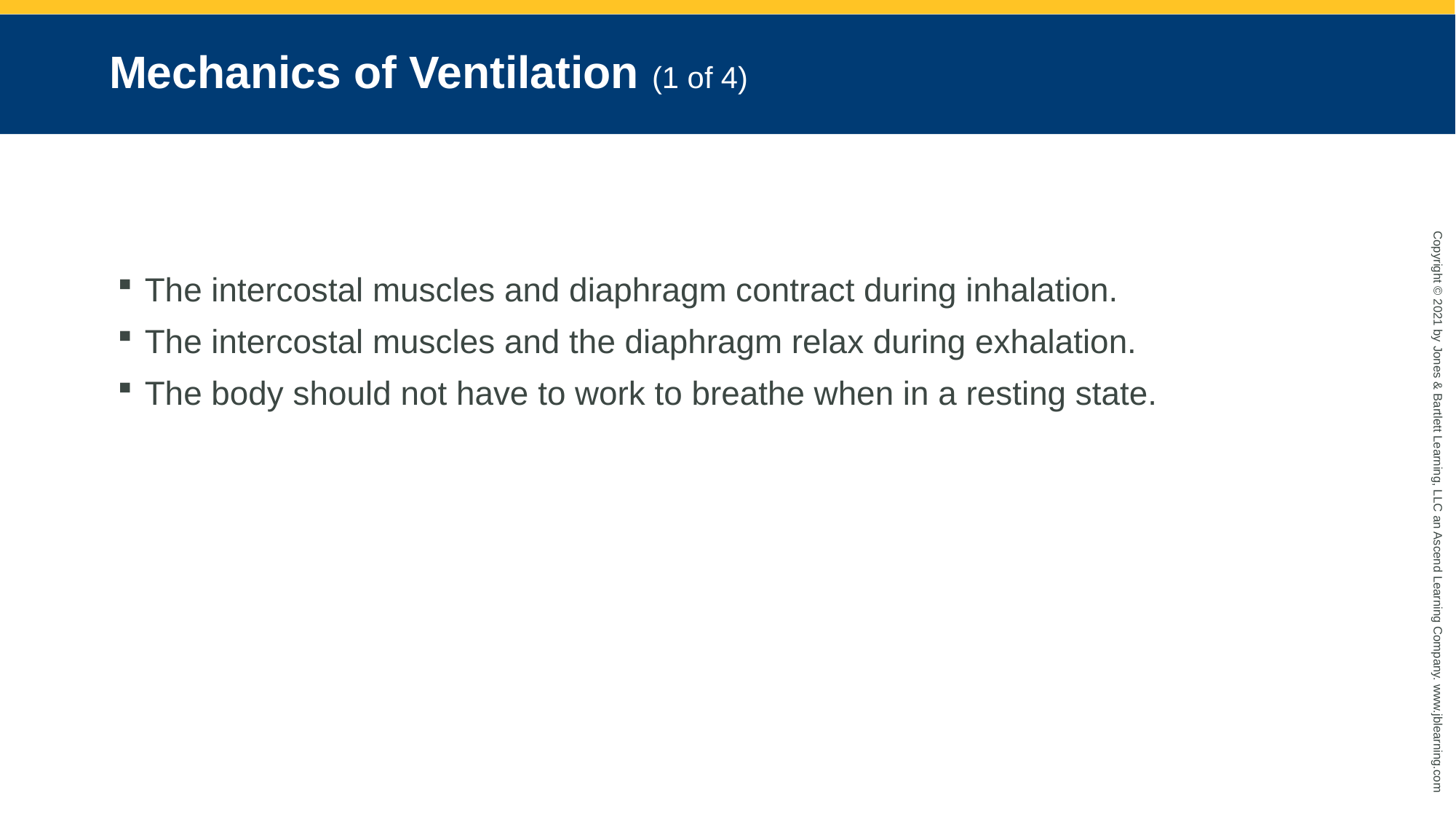

# Mechanics of Ventilation (1 of 4)
The intercostal muscles and diaphragm contract during inhalation.
The intercostal muscles and the diaphragm relax during exhalation.
The body should not have to work to breathe when in a resting state.